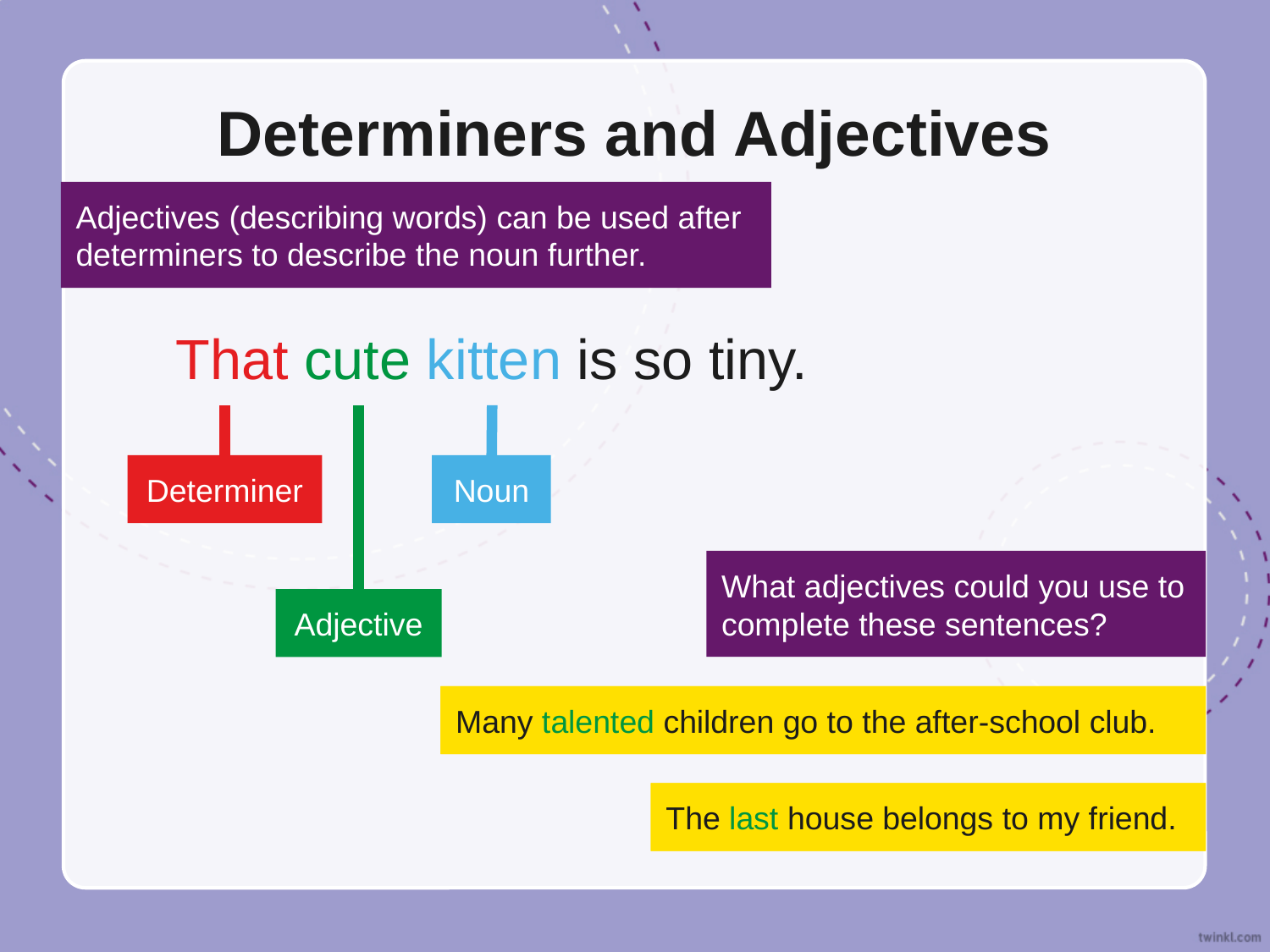

# Determiners and Adjectives
Adjectives (describing words) can be used after determiners to describe the noun further.
That cute kitten is so tiny.
Determiner
Adjective
Noun
What adjectives could you use to complete these sentences?
Many talented children go to the after-school club.
Many talented children go to the after-school club.
The last house belongs to my friend.
The last house belongs to my friend.